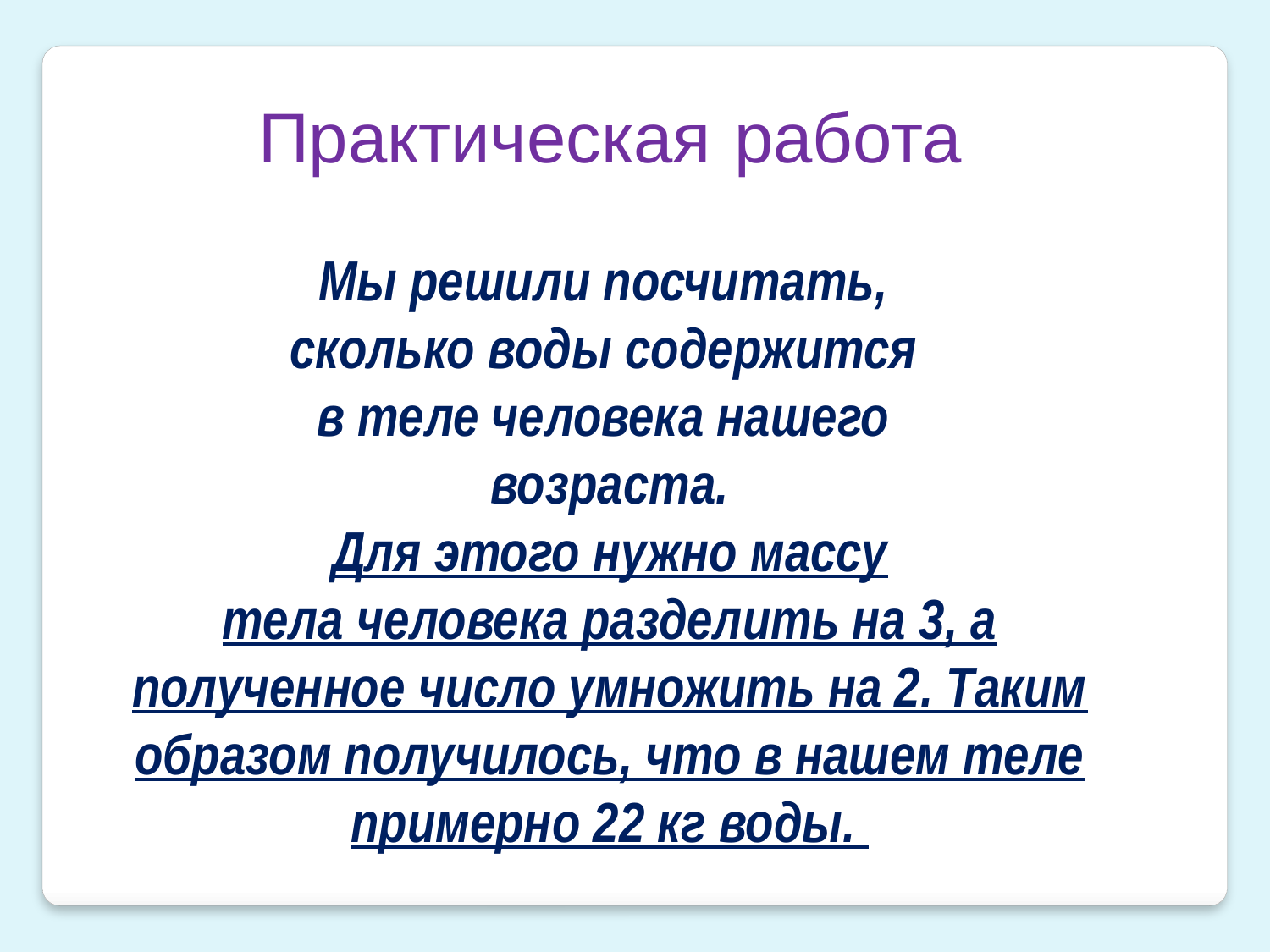

Практическая работа

Мы решили посчитать,
сколько воды содержится
в теле человека нашего
возраста.
Для этого нужно массу
тела человека разделить на 3, а полученное число умножить на 2. Таким образом получилось, что в нашем теле примерно 22 кг воды.